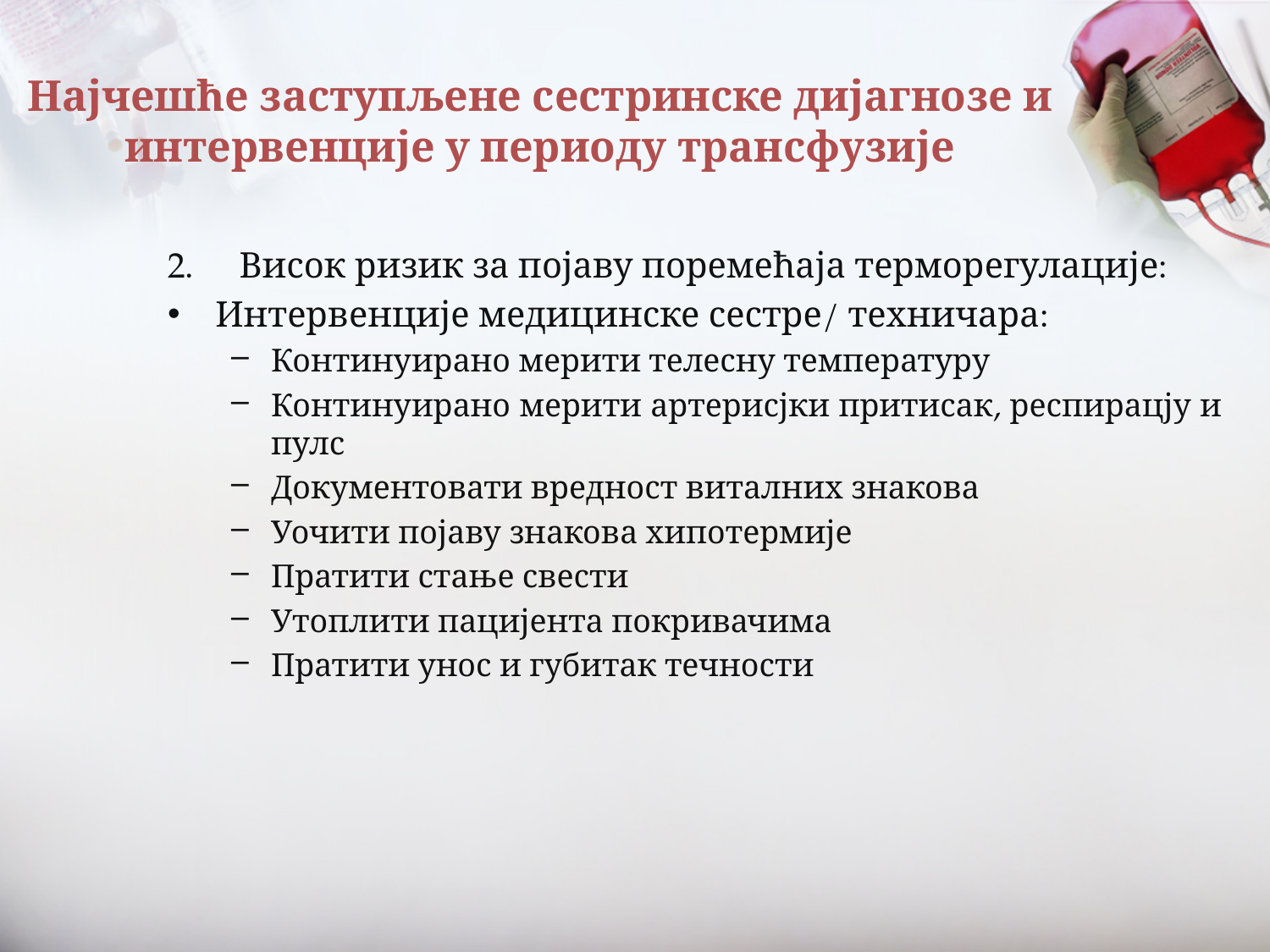

# Најчешће заступљене сестринске дијагнозе и интервенције у периоду трансфузије
Висок ризик за појаву поремећаја терморегулације:
Интервенције медицинске сестре/ техничара:
Континуирано мерити телесну температуру
Континуирано мерити артерисјки притисак, респирацју и пулс
Документовати вредност виталних знакова
Уочити појаву знакова хипотермије
Пратити стање свести
Утоплити пацијента покривачима
Пратити унос и губитак течности